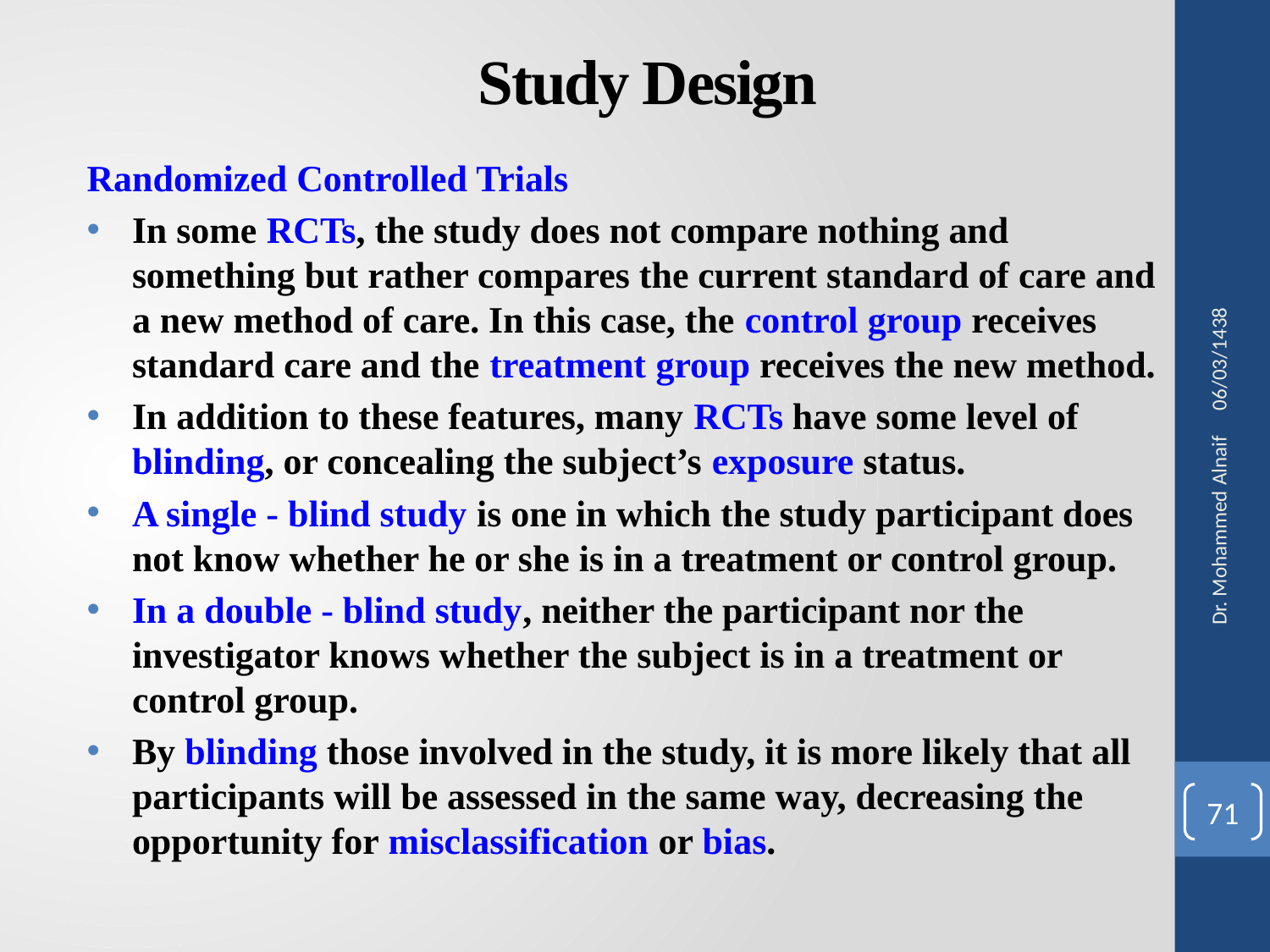

# Study Design
Randomized Controlled Trials
In some RCTs, the study does not compare nothing and something but rather compares the current standard of care and a new method of care. In this case, the control group receives standard care and the treatment group receives the new method.
In addition to these features, many RCTs have some level of blinding, or concealing the subject’s exposure status.
A single - blind study is one in which the study participant does not know whether he or she is in a treatment or control group.
In a double - blind study, neither the participant nor the investigator knows whether the subject is in a treatment or control group.
By blinding those involved in the study, it is more likely that all participants will be assessed in the same way, decreasing the opportunity for misclassification or bias.
06/03/1438
Dr. Mohammed Alnaif
71